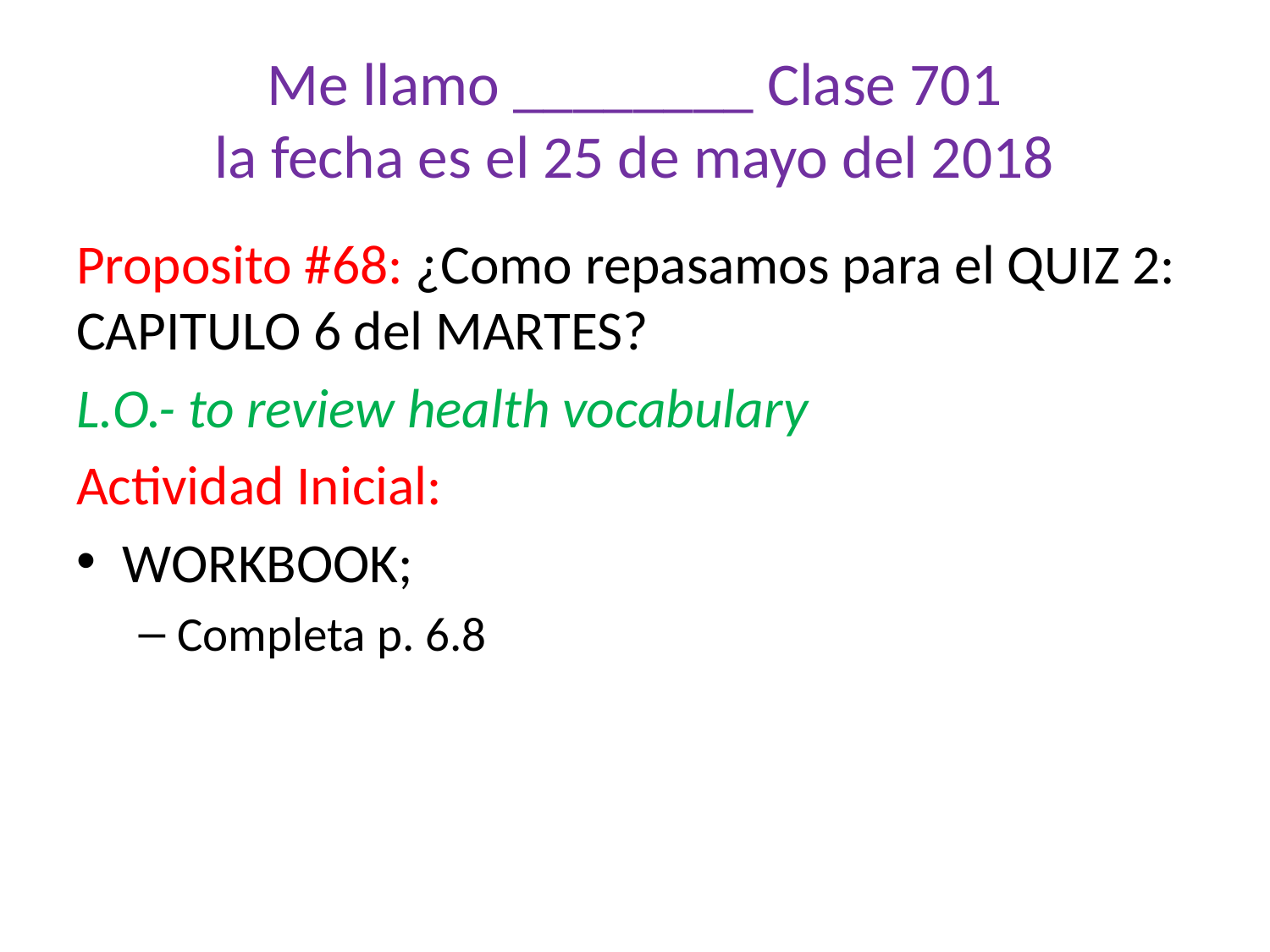

# Me llamo ________ Clase 701 la fecha es el 25 de mayo del 2018
Proposito #68: ¿Como repasamos para el QUIZ 2: CAPITULO 6 del MARTES?
L.O.- to review health vocabulary
Actividad Inicial:
WORKBOOK;
Completa p. 6.8